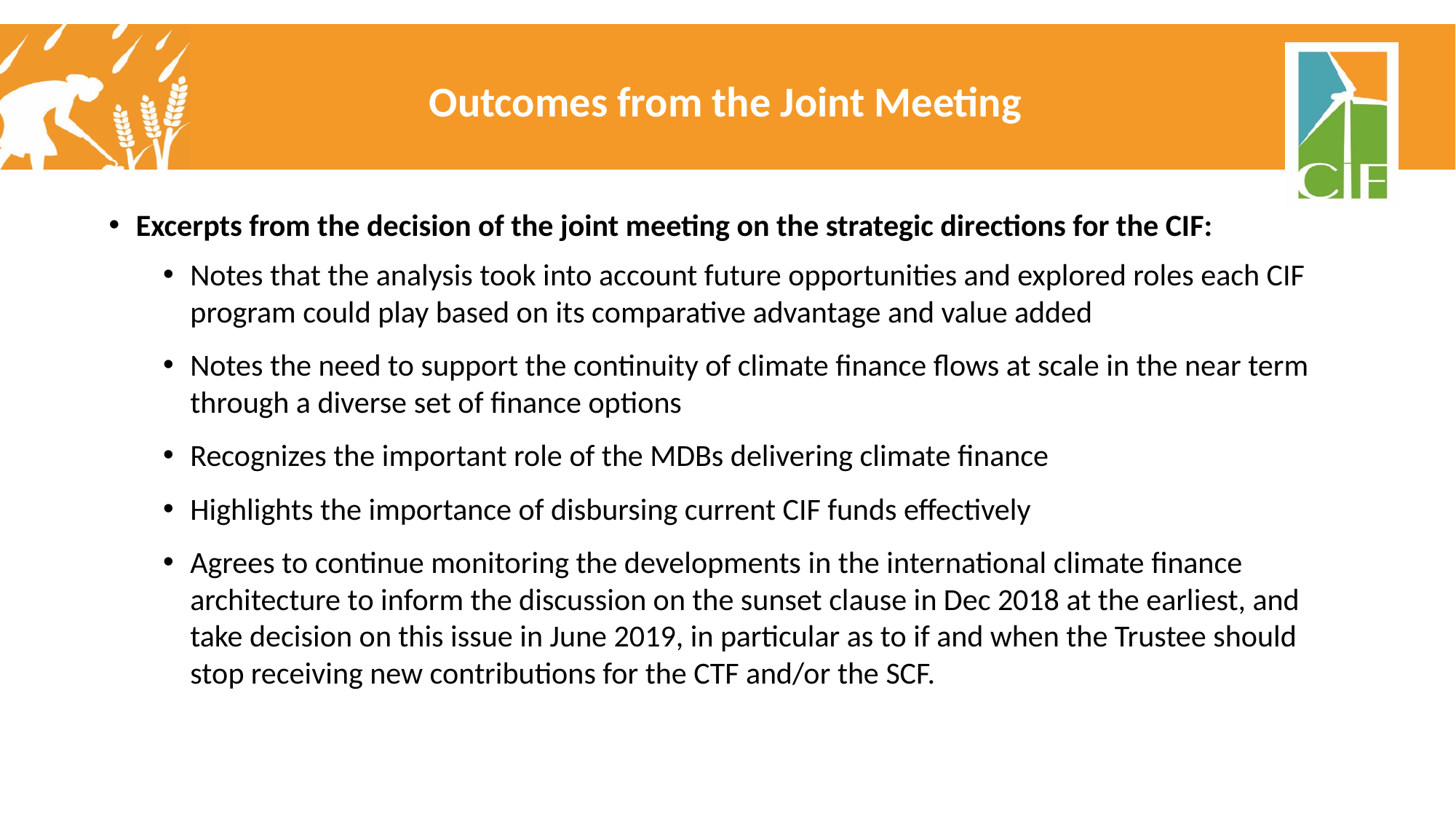

# Outcomes from the Joint Meeting
Excerpts from the decision of the joint meeting on the strategic directions for the CIF:
Notes that the analysis took into account future opportunities and explored roles each CIF program could play based on its comparative advantage and value added
Notes the need to support the continuity of climate finance flows at scale in the near term through a diverse set of finance options
Recognizes the important role of the MDBs delivering climate finance
Highlights the importance of disbursing current CIF funds effectively
Agrees to continue monitoring the developments in the international climate finance architecture to inform the discussion on the sunset clause in Dec 2018 at the earliest, and take decision on this issue in June 2019, in particular as to if and when the Trustee should stop receiving new contributions for the CTF and/or the SCF.